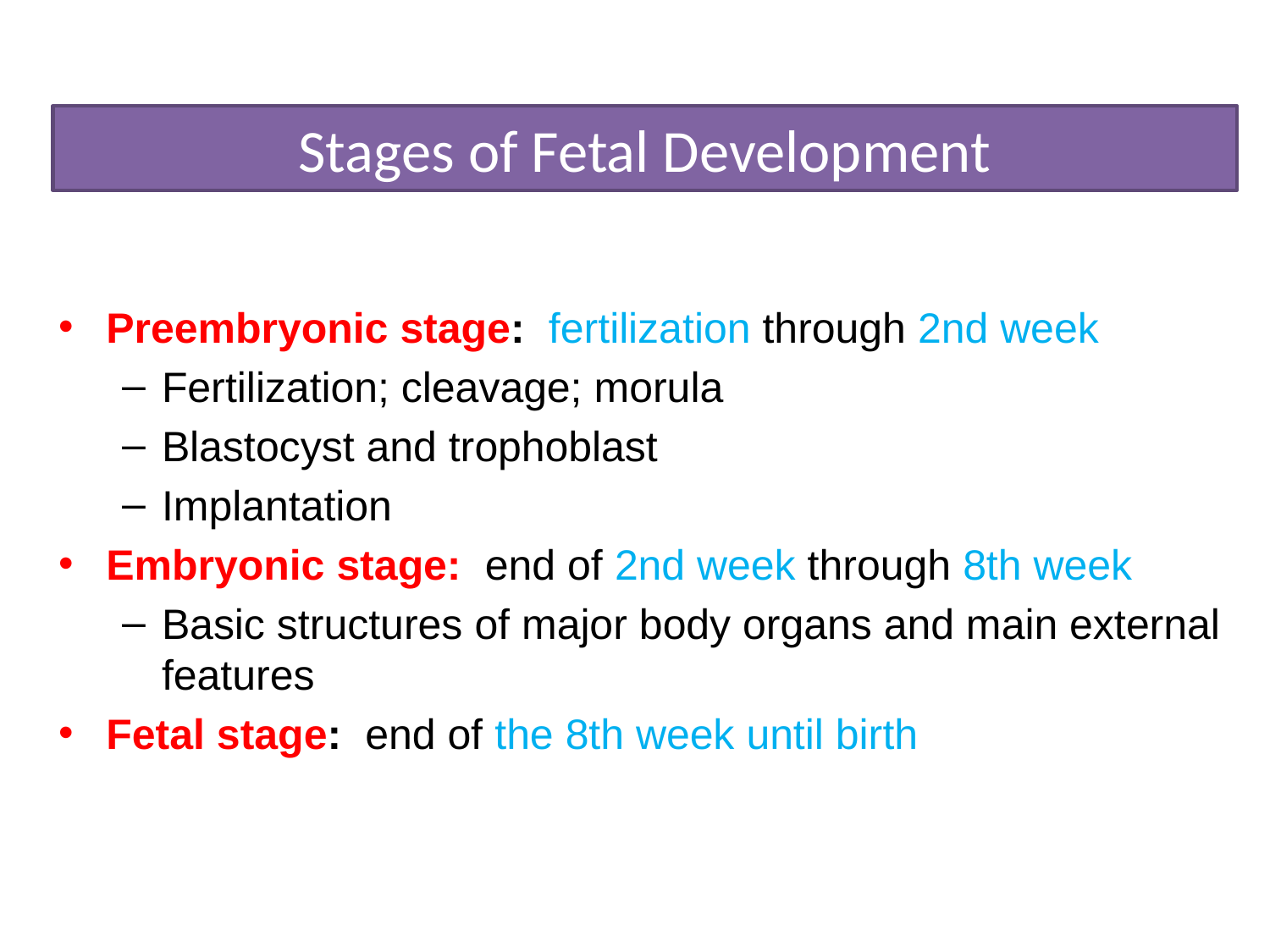

# Stages of Fetal Development
Preembryonic stage:  fertilization through 2nd week
Fertilization; cleavage; morula
Blastocyst and trophoblast
Implantation
Embryonic stage:  end of 2nd week through 8th week
Basic structures of major body organs and main external features
Fetal stage:  end of the 8th week until birth